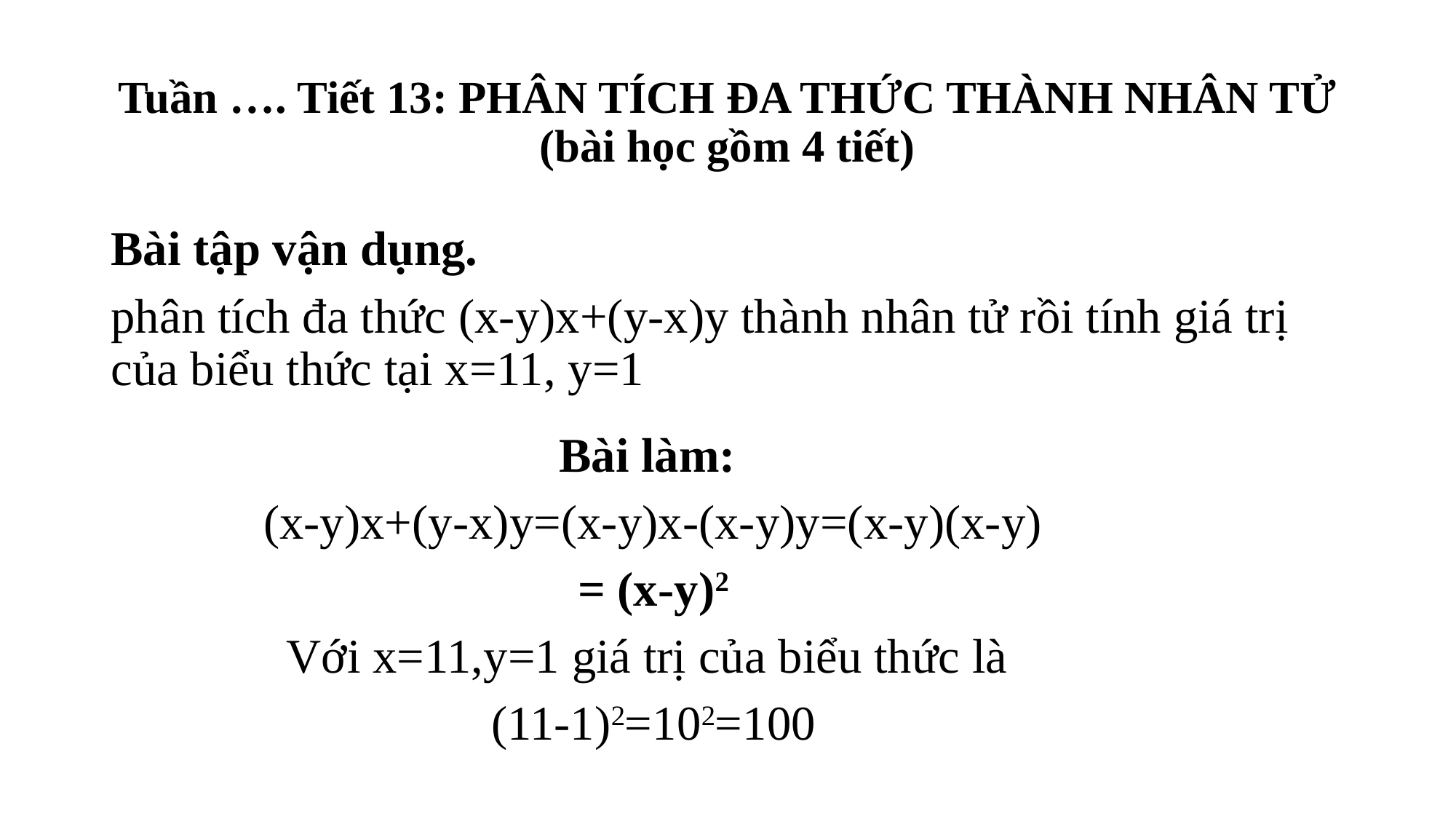

# Tuần …. Tiết 13: PHÂN TÍCH ĐA THỨC THÀNH NHÂN TỬ (bài học gồm 4 tiết)
Bài tập vận dụng.
phân tích đa thức (x-y)x+(y-x)y thành nhân tử rồi tính giá trị của biểu thức tại x=11, y=1

Bài làm:
(x-y)x+(y-x)y=(x-y)x-(x-y)y=(x-y)(x-y)
= (x-y)2
Với x=11,y=1 giá trị của biểu thức là
(11-1)2=102=100